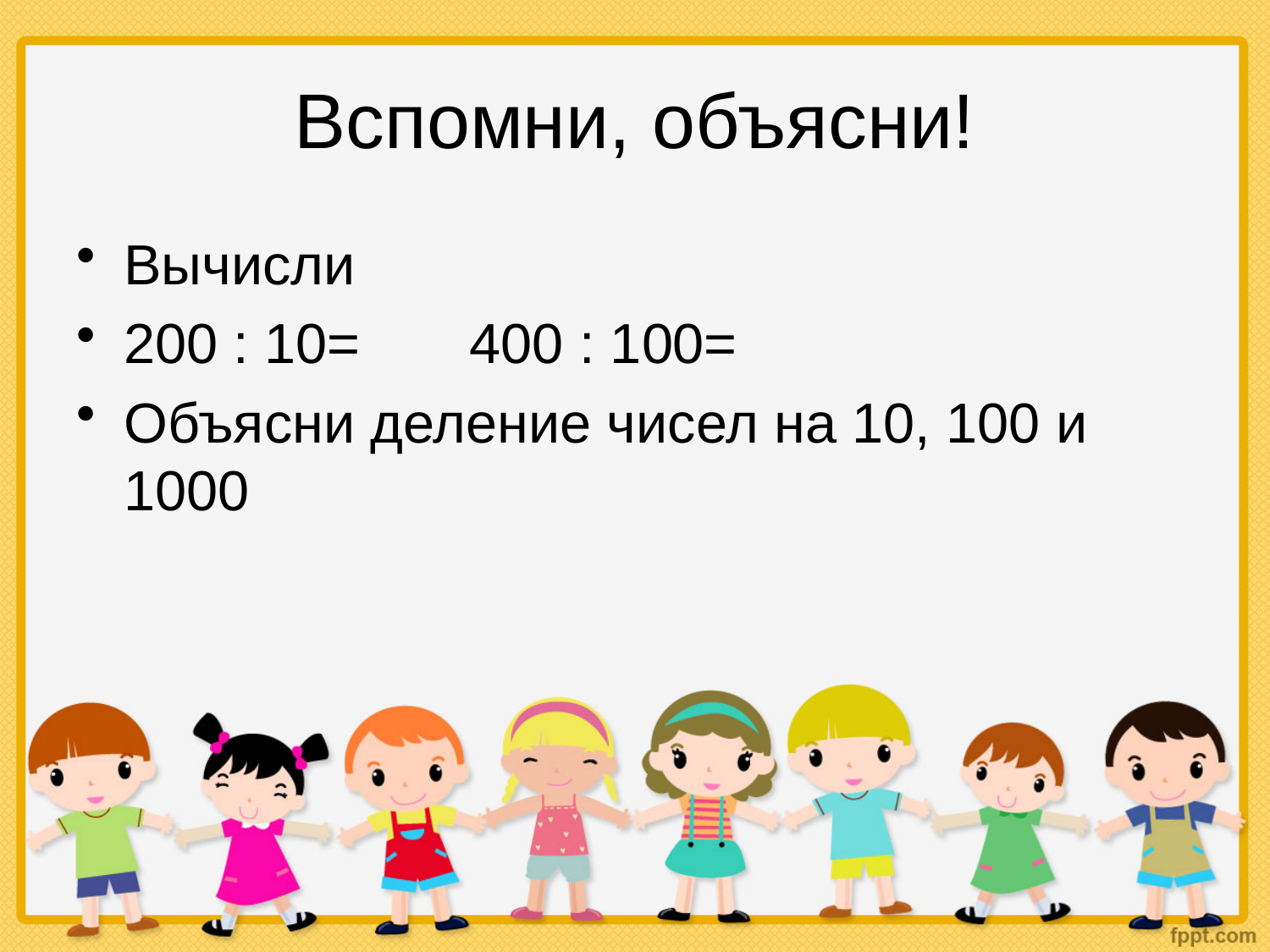

# Вспомни, объясни!
Вычисли
200 : 10=       400 : 100=
Объясни деление чисел на 10, 100 и 1000